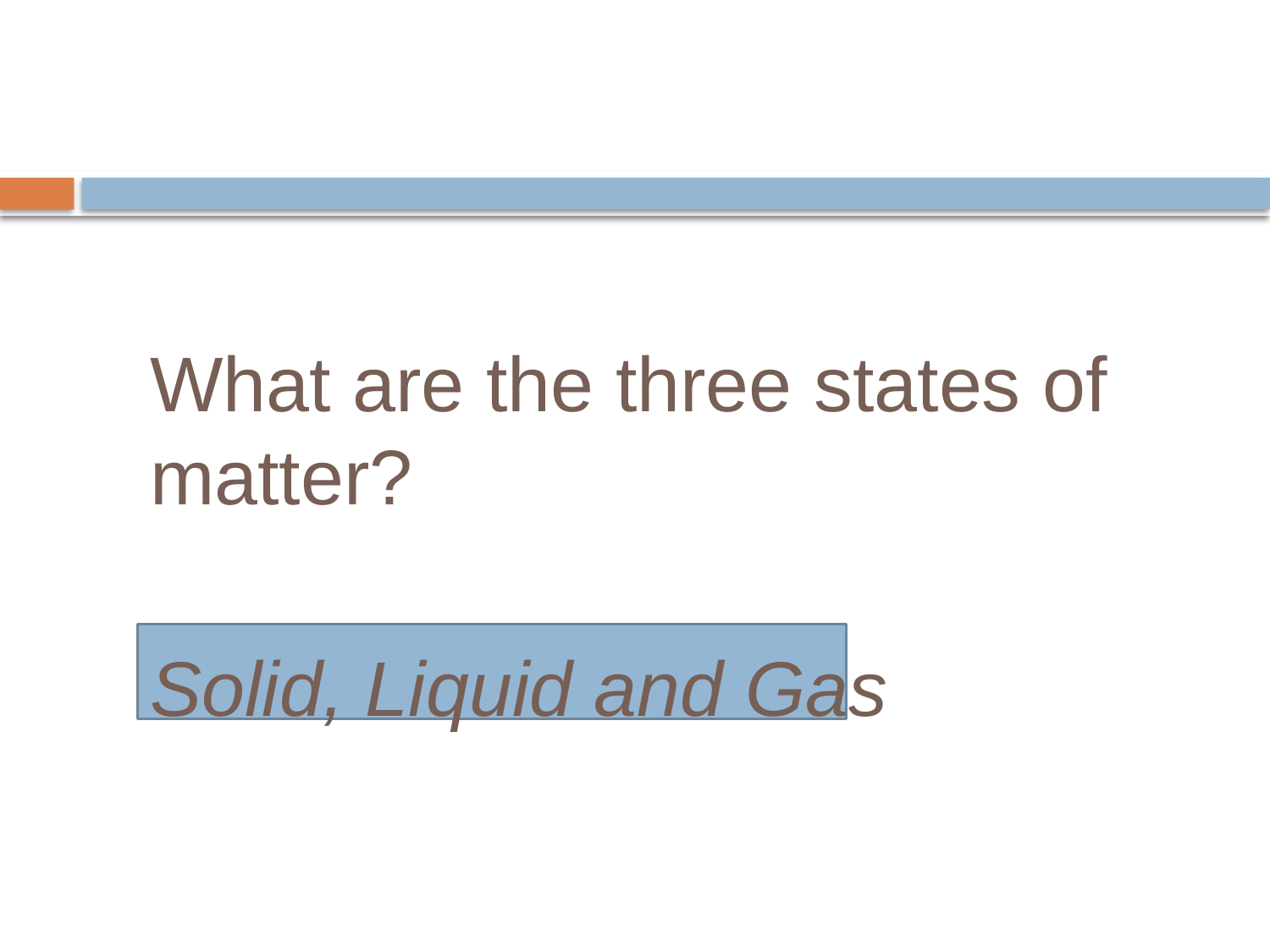

#
What are the three states of matter?

Solid, Liquid and Gas